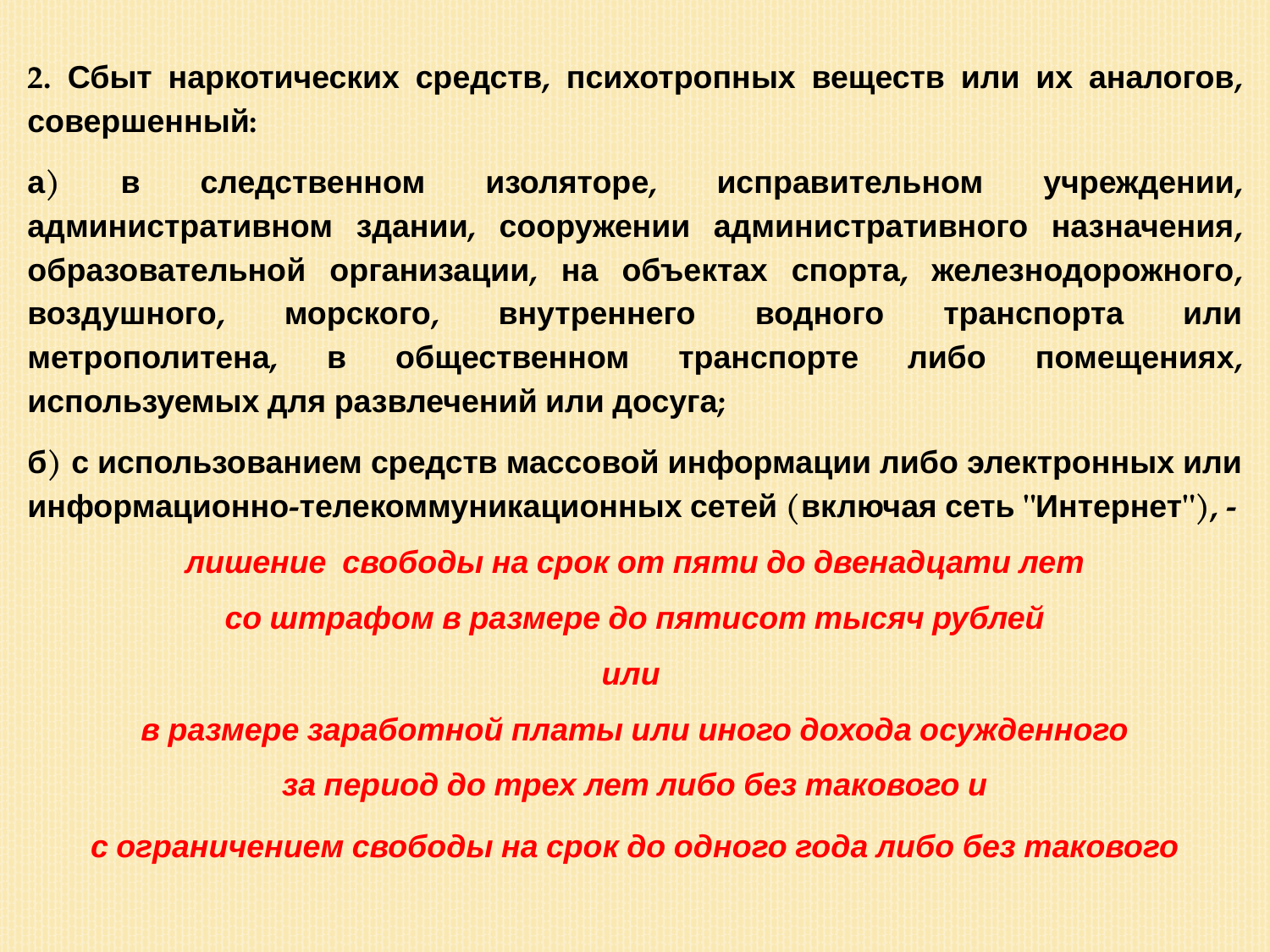

2. Сбыт наркотических средств, психотропных веществ или их аналогов, совершенный:
а) в следственном изоляторе, исправительном учреждении, административном здании, сооружении административного назначения, образовательной организации, на объектах спорта, железнодорожного, воздушного, морского, внутреннего водного транспорта или метрополитена, в общественном транспорте либо помещениях, используемых для развлечений или досуга;
б) с использованием средств массовой информации либо электронных или информационно-телекоммуникационных сетей (включая сеть "Интернет"), -
лишение  свободы на срок от пяти до двенадцати лет
 со штрафом в размере до пятисот тысяч рублей
или
в размере заработной платы или иного дохода осужденного
 за период до трех лет либо без такового и
с ограничением свободы на срок до одного года либо без такового